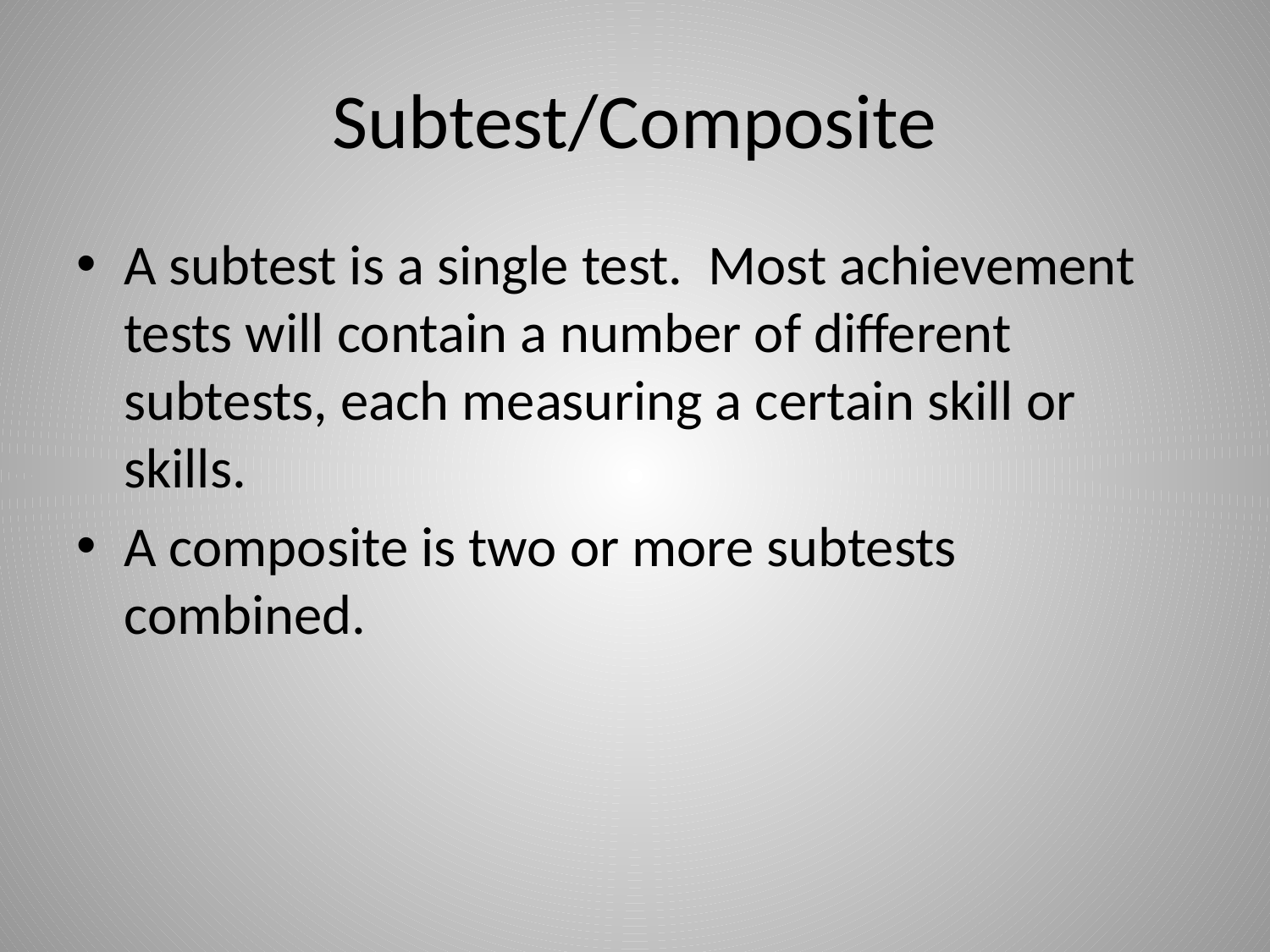

# Subtest/Composite
A subtest is a single test.  Most achievement tests will contain a number of different subtests, each measuring a certain skill or skills.
A composite is two or more subtests combined.